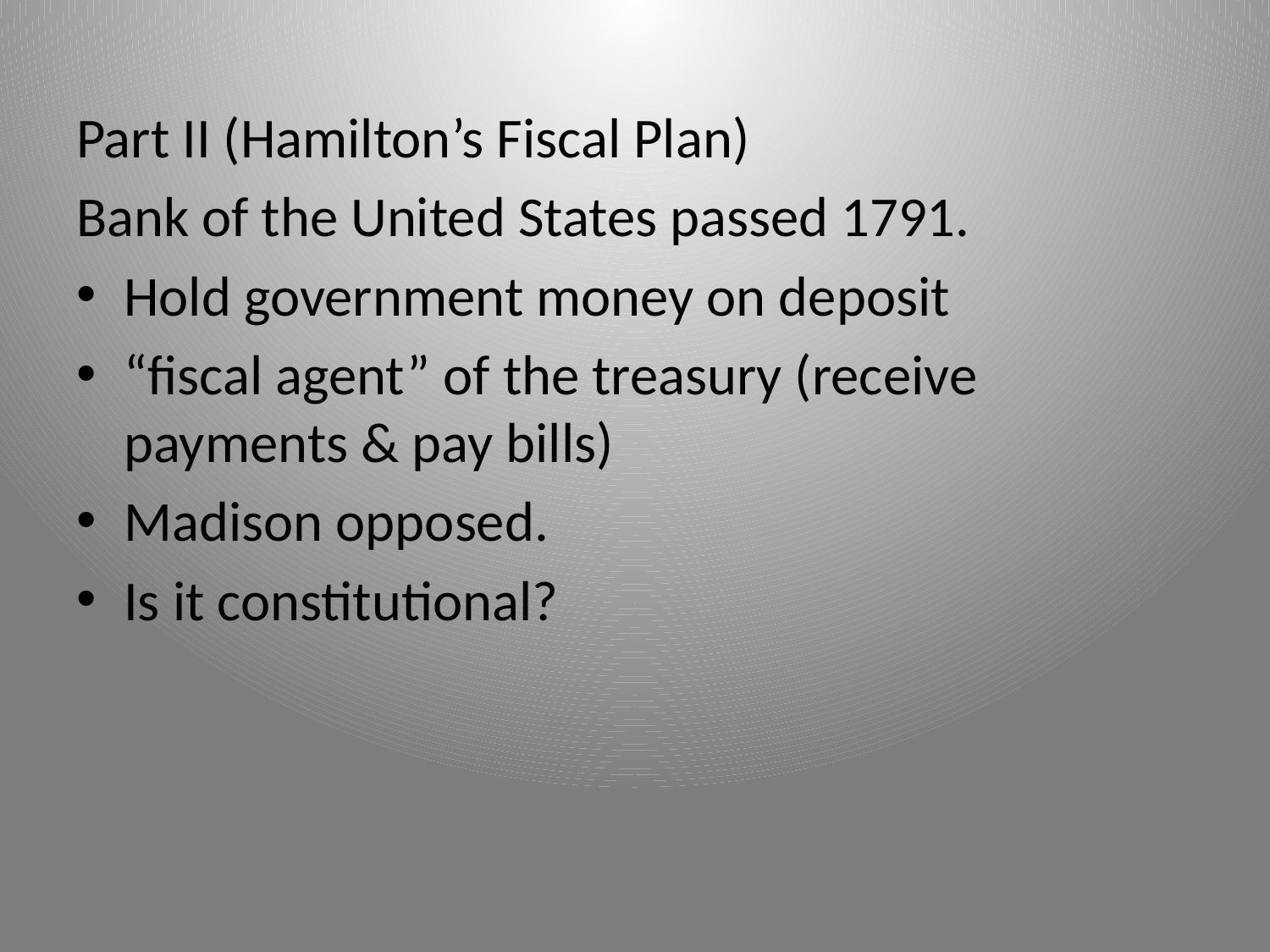

Part II (Hamilton’s Fiscal Plan)
Bank of the United States passed 1791.
Hold government money on deposit
“fiscal agent” of the treasury (receive payments & pay bills)
Madison opposed.
Is it constitutional?